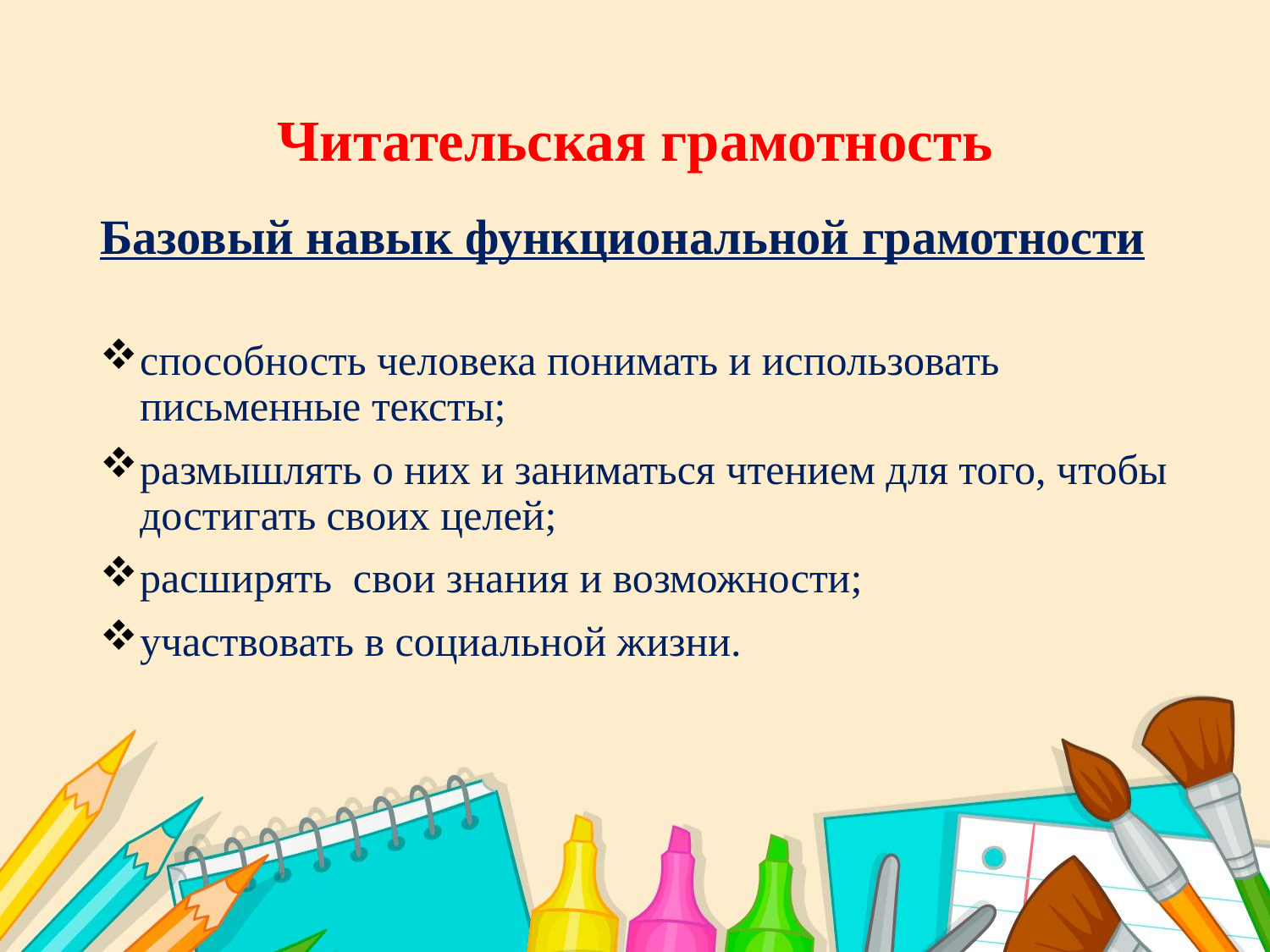

# Читательская грамотность
Базовый навык функциональной грамотности

способность человека понимать и использовать письменные тексты;
размышлять о них и заниматься чтением для того, чтобы достигать своих целей;
расширять  свои знания и возможности;
участвовать в социальной жизни.